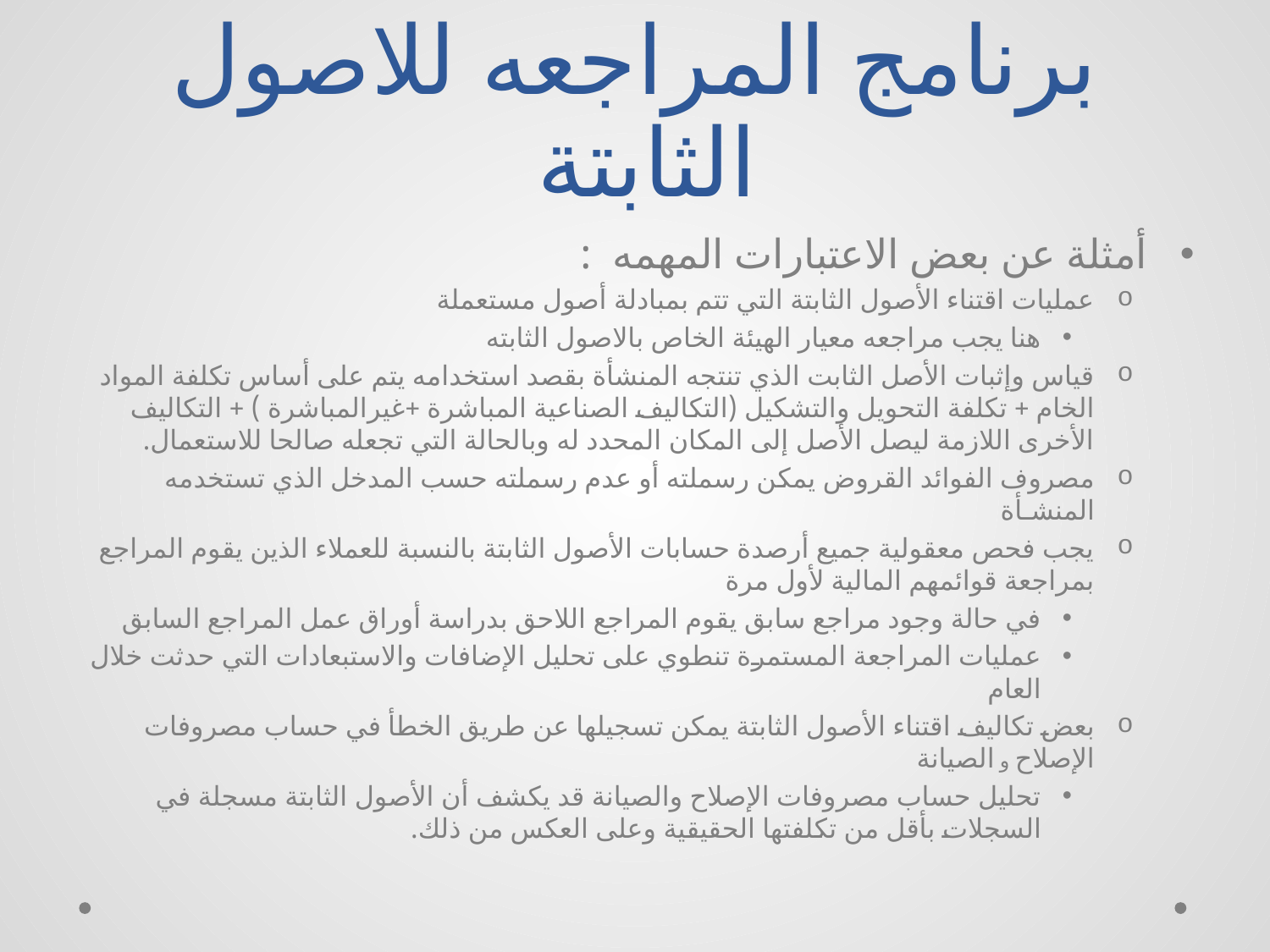

# برنامج المراجعه للاصول الثابتة
أمثلة عن بعض الاعتبارات المهمه  :
عمليات اقتناء الأصول الثابتة التي تتم بمبادلة أصول مستعملة
هنا يجب مراجعه معيار الهيئة الخاص بالاصول الثابته
قياس وإثبات الأصل الثابت الذي تنتجه المنشأة بقصد استخدامه يتم على أساس تكلفة المواد الخام + تكلفة التحويل والتشكيل (التكاليف الصناعية المباشرة +غيرالمباشرة ) + التكاليف الأخرى اللازمة ليصل الأصل إلى المكان المحدد له وبالحالة التي تجعله صالحا للاستعمال.
مصروف الفوائد القروض يمكن رسملته أو عدم رسملته حسب المدخل الذي تستخدمه المنشـأة
يجب فحص معقولية جميع أرصدة حسابات الأصول الثابتة بالنسبة للعملاء الذين يقوم المراجع بمراجعة قوائمهم المالية لأول مرة
في حالة وجود مراجع سابق يقوم المراجع اللاحق بدراسة أوراق عمل المراجع السابق
عمليات المراجعة المستمرة تنطوي على تحليل الإضافات والاستبعادات التي حدثت خلال العام
بعض تكاليف اقتناء الأصول الثابتة يمكن تسجيلها عن طريق الخطأ في حساب مصروفات الإصلاح و الصيانة
تحليل حساب مصروفات الإصلاح والصيانة قد يكشف أن الأصول الثابتة مسجلة في السجلات بأقل من تكلفتها الحقيقية وعلى العكس من ذلك.